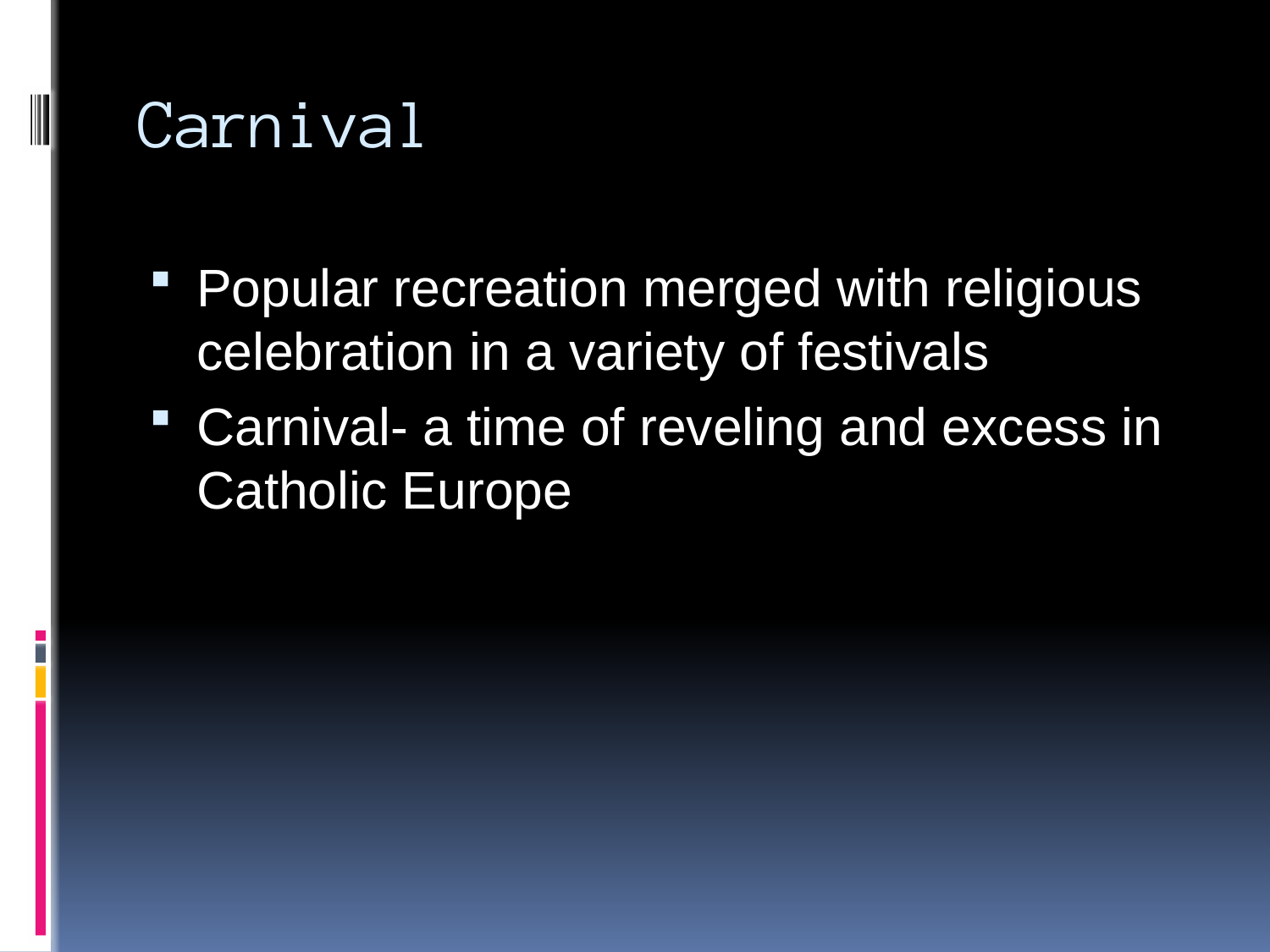

# Carnival
Popular recreation merged with religious celebration in a variety of festivals
Carnival- a time of reveling and excess in Catholic Europe